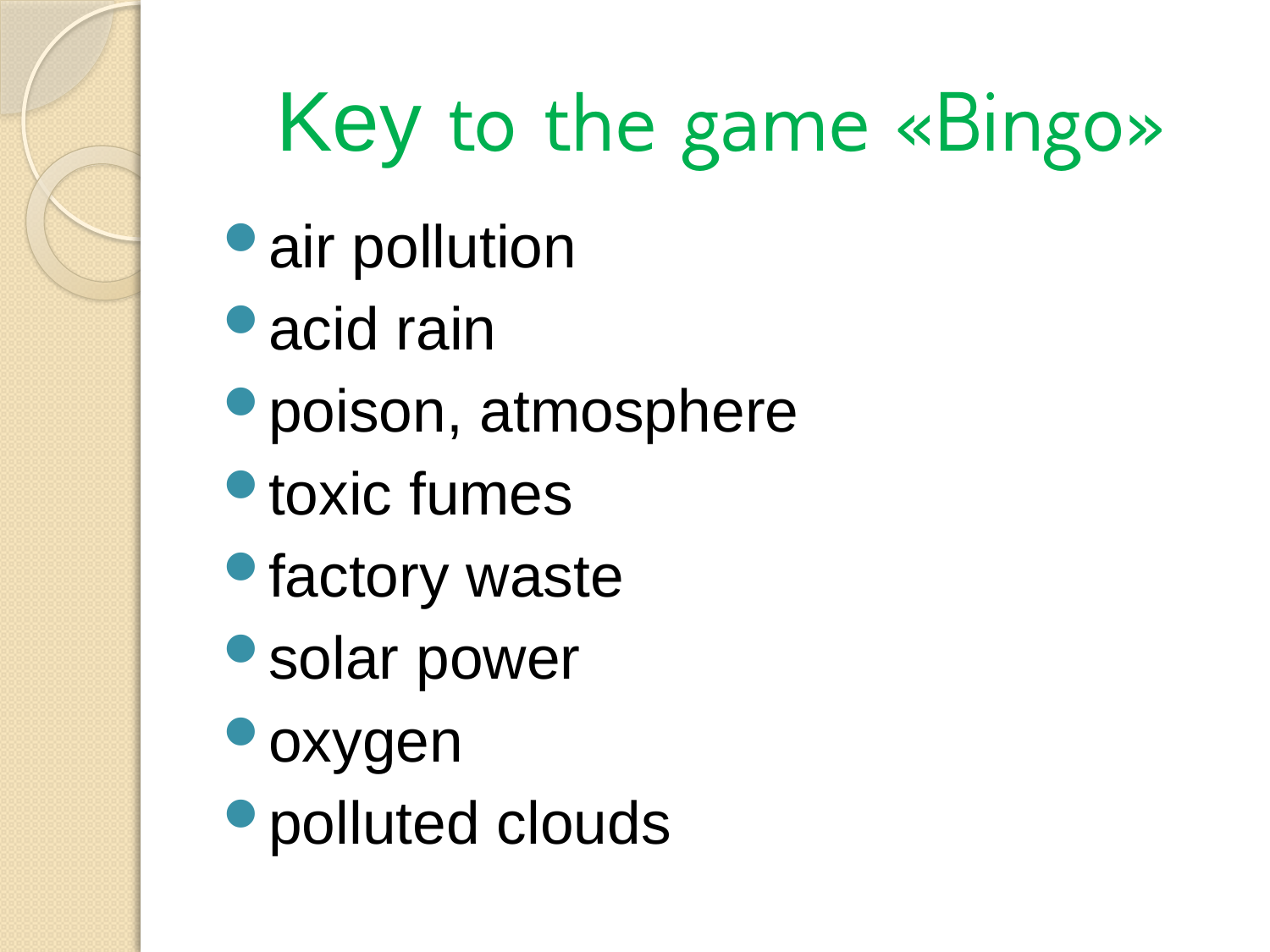

# Key to the game «Bingo»
air pollution
acid rain
poison, atmosphere
toxic fumes
factory waste
solar power
oxygen
polluted clouds